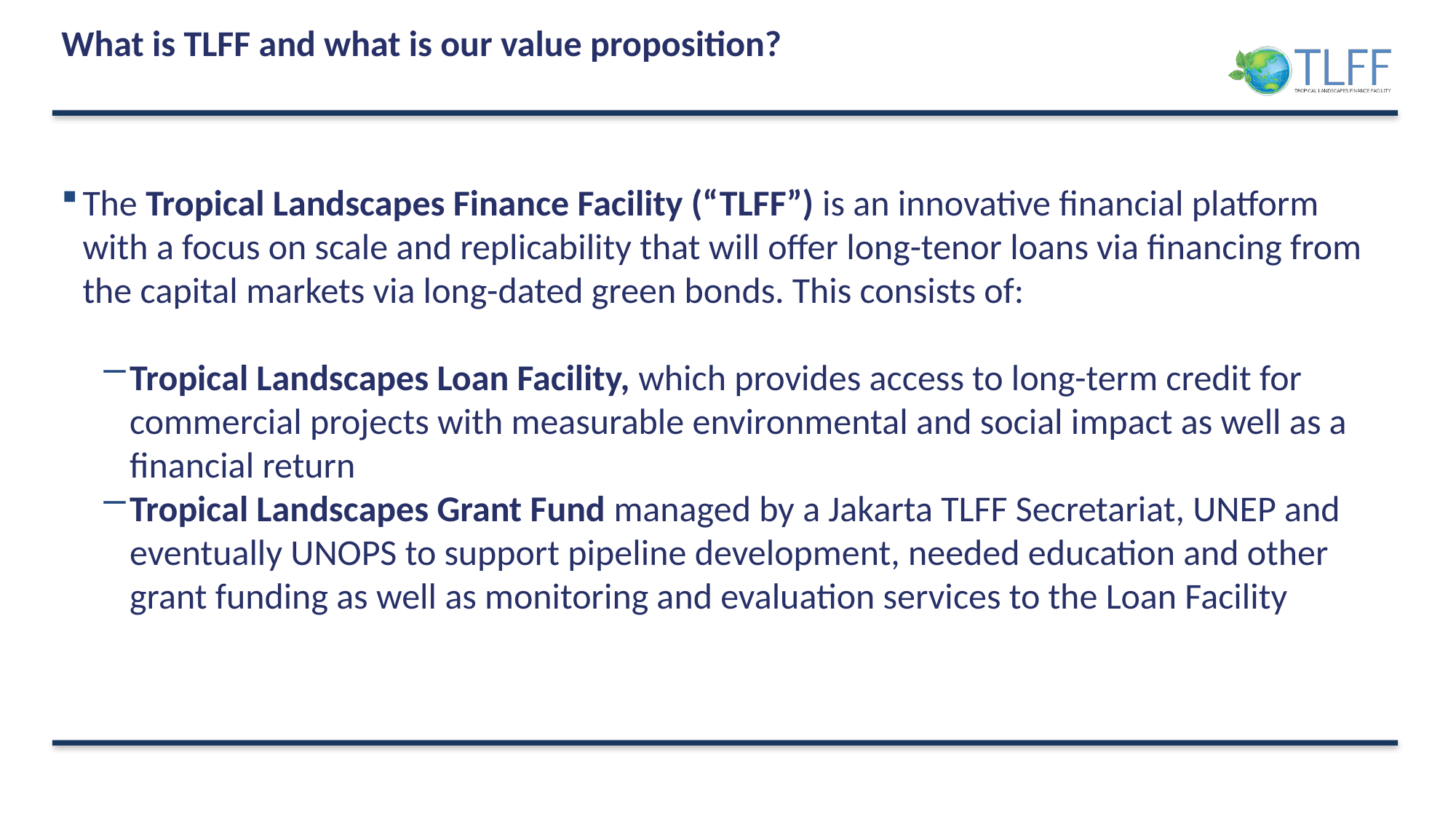

# What is TLFF and what is our value proposition?
The Tropical Landscapes Finance Facility (“TLFF”) is an innovative financial platform with a focus on scale and replicability that will offer long-tenor loans via financing from the capital markets via long-dated green bonds. This consists of:

Tropical Landscapes Loan Facility, which provides access to long-term credit for commercial projects with measurable environmental and social impact as well as a financial return
Tropical Landscapes Grant Fund managed by a Jakarta TLFF Secretariat, UNEP and eventually UNOPS to support pipeline development, needed education and other grant funding as well as monitoring and evaluation services to the Loan Facility